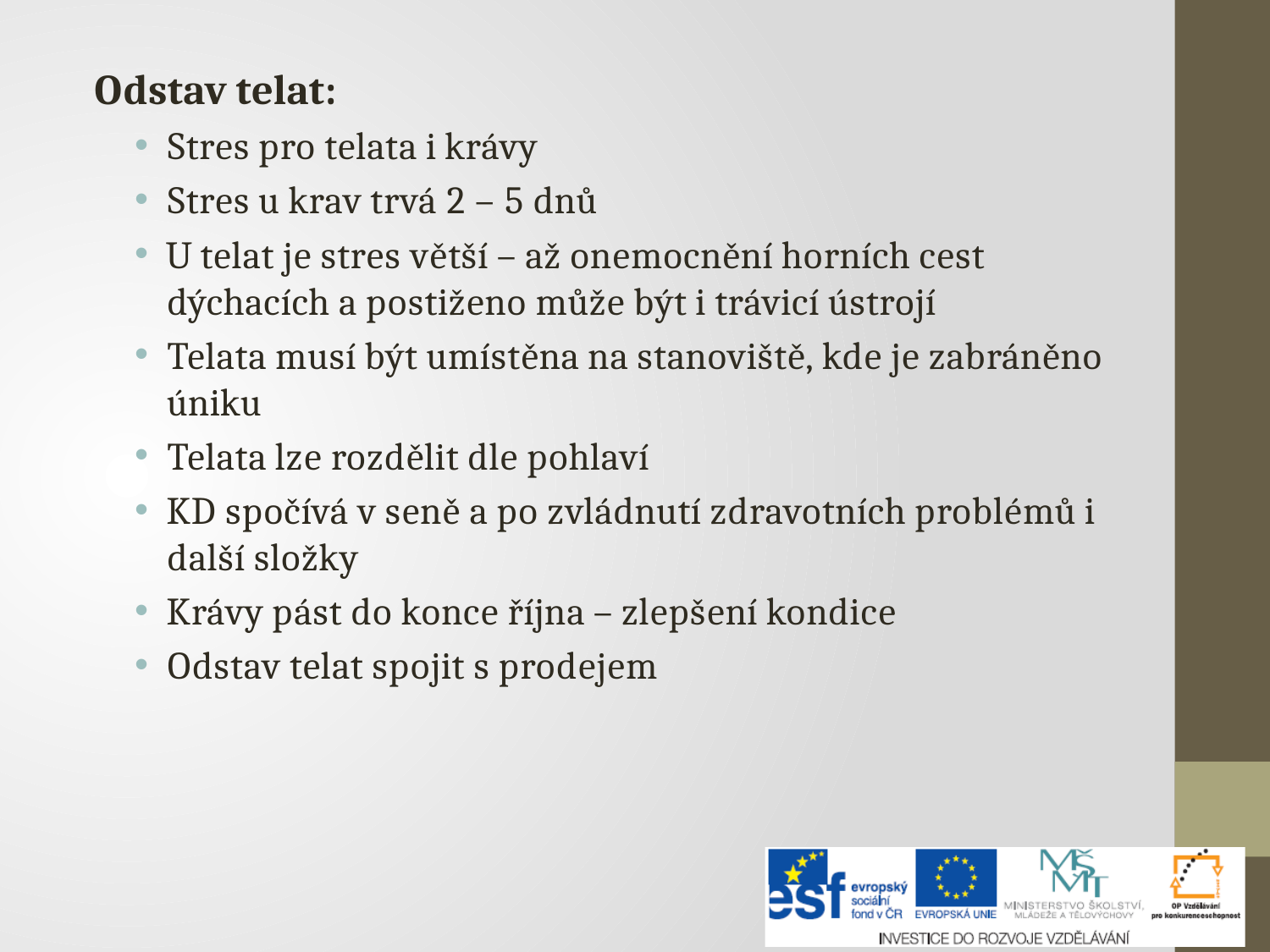

Odstav telat:
Stres pro telata i krávy
Stres u krav trvá 2 – 5 dnů
U telat je stres větší – až onemocnění horních cest dýchacích a postiženo může být i trávicí ústrojí
Telata musí být umístěna na stanoviště, kde je zabráněno úniku
Telata lze rozdělit dle pohlaví
KD spočívá v seně a po zvládnutí zdravotních problémů i další složky
Krávy pást do konce října – zlepšení kondice
Odstav telat spojit s prodejem